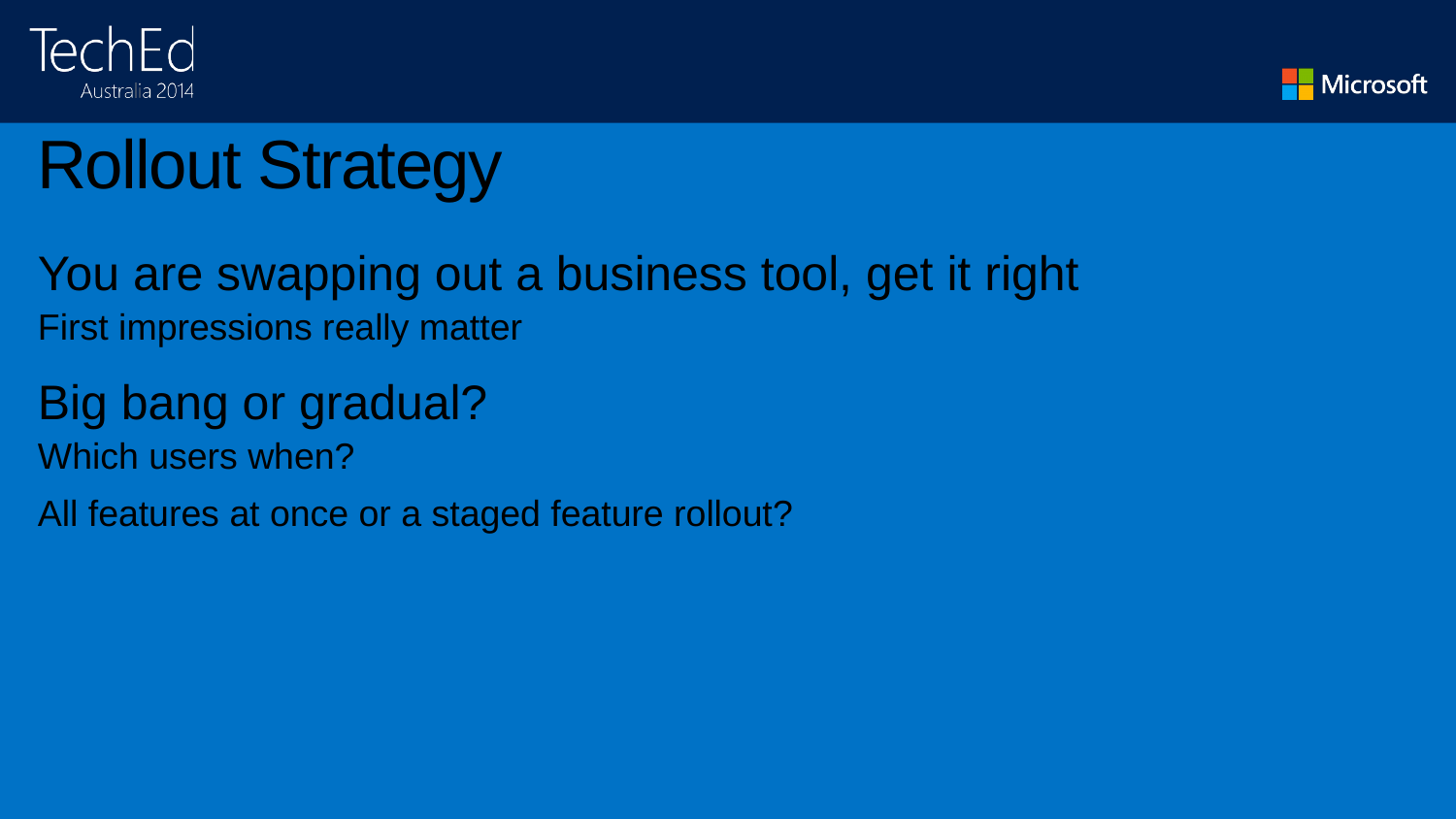

# Rollout Strategy
You are swapping out a business tool, get it right
First impressions really matter
Big bang or gradual?
Which users when?
All features at once or a staged feature rollout?